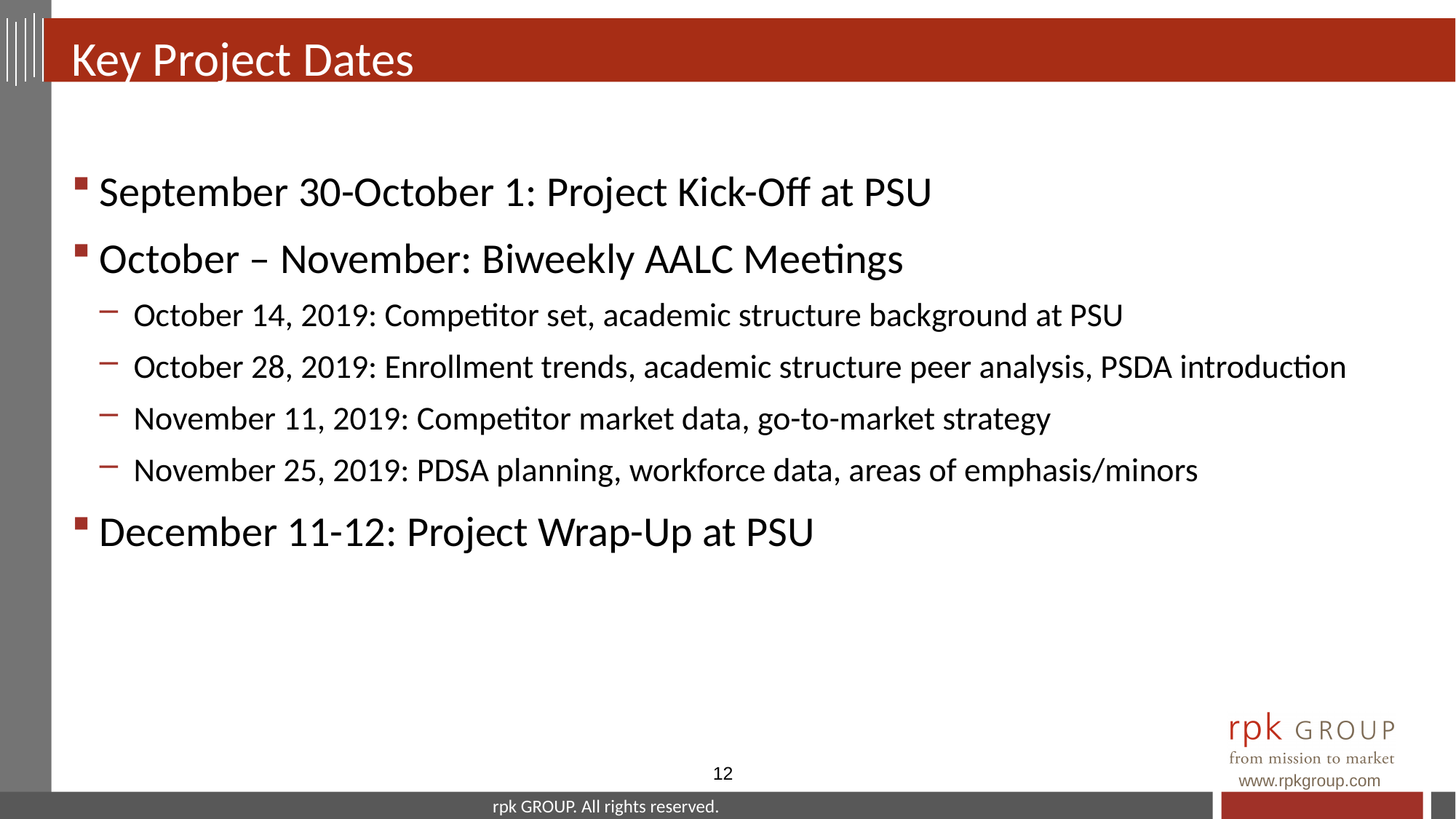

# Key Project Dates
September 30-October 1: Project Kick-Off at PSU
October – November: Biweekly AALC Meetings
October 14, 2019: Competitor set, academic structure background at PSU
October 28, 2019: Enrollment trends, academic structure peer analysis, PSDA introduction
November 11, 2019: Competitor market data, go-to-market strategy
November 25, 2019: PDSA planning, workforce data, areas of emphasis/minors
December 11-12: Project Wrap-Up at PSU
12